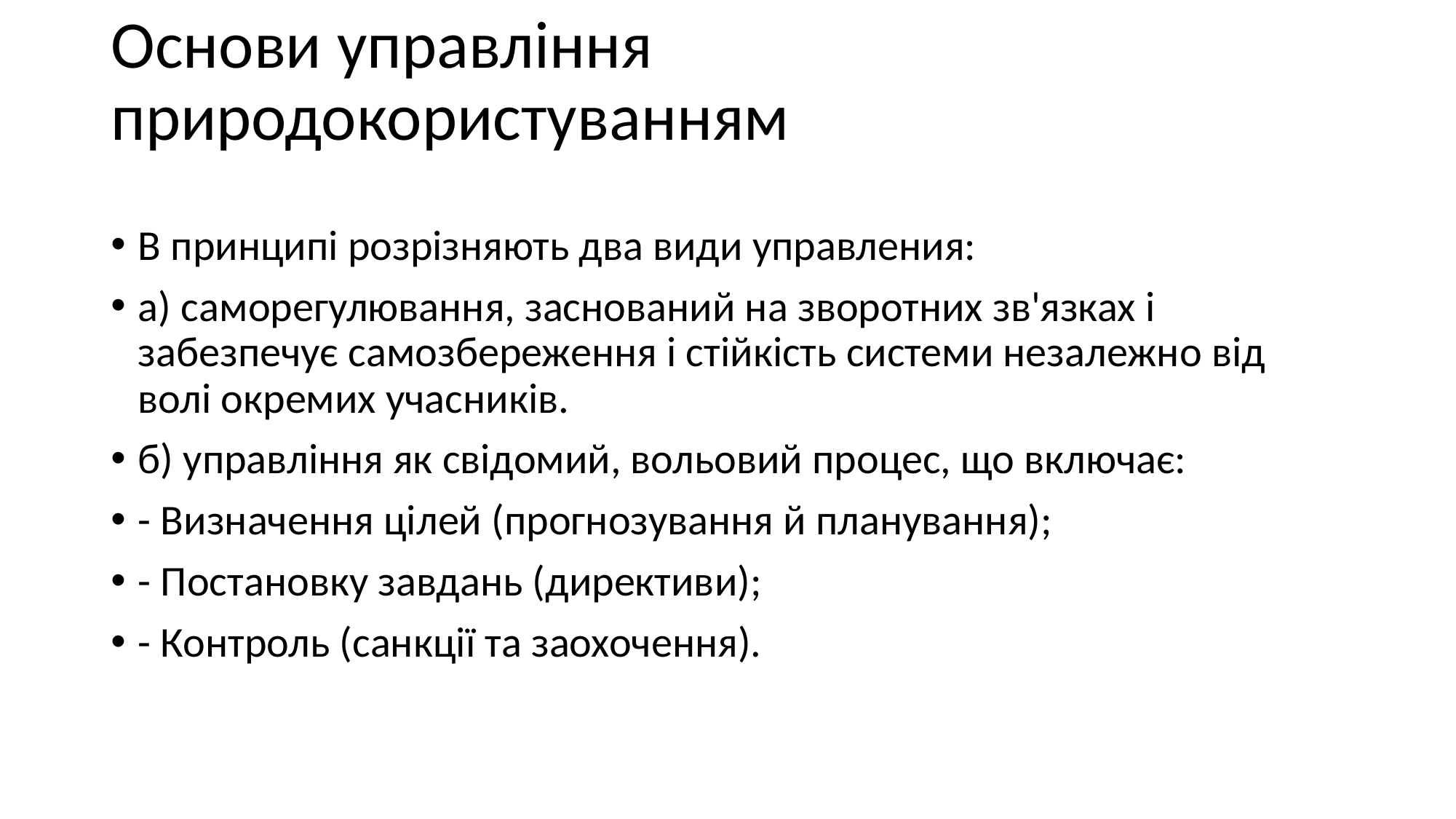

# Основи управління природокористуванням
В принципі розрізняють два види управления:
а) саморегулювання, заснований на зворотних зв'язках і забезпечує самозбереження і стійкість системи незалежно від волі окремих учасників.
б) управління як свідомий, вольовий процес, що включає:
- Визначення цілей (прогнозування й планування);
- Постановку завдань (директиви);
- Контроль (санкції та заохочення).